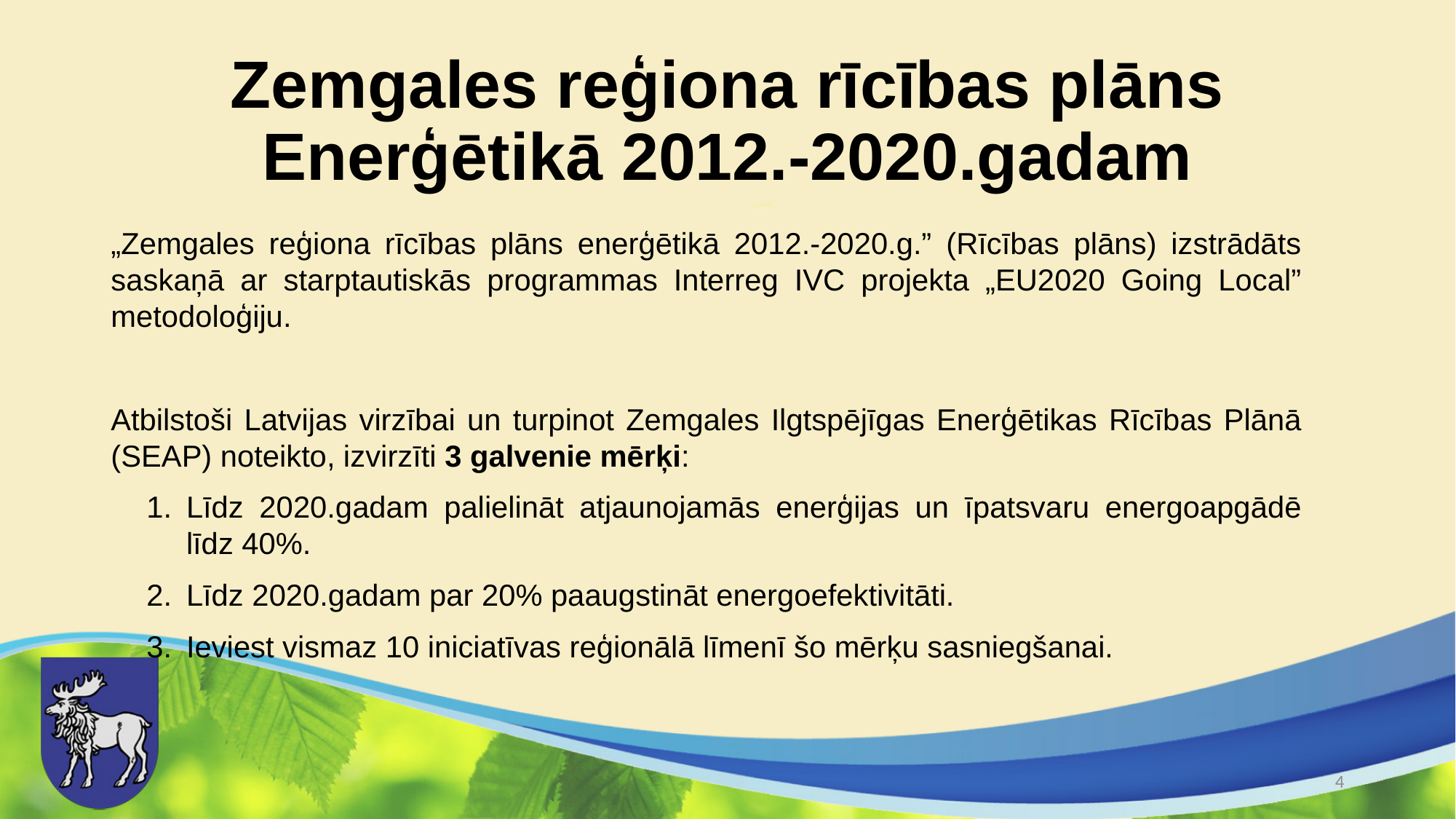

# Zemgales reģiona rīcības plāns Enerģētikā 2012.-2020.gadam
„Zemgales reģiona rīcības plāns enerģētikā 2012.-2020.g.” (Rīcības plāns) izstrādāts saskaņā ar starptautiskās programmas Interreg IVC projekta „EU2020 Going Local” metodoloģiju.

Atbilstoši Latvijas virzībai un turpinot Zemgales Ilgtspējīgas Enerģētikas Rīcības Plānā (SEAP) noteikto, izvirzīti 3 galvenie mērķi:
Līdz 2020.gadam palielināt atjaunojamās enerģijas un īpatsvaru energoapgādē līdz 40%.
Līdz 2020.gadam par 20% paaugstināt energoefektivitāti.
Ieviest vismaz 10 iniciatīvas reģionālā līmenī šo mērķu sasniegšanai.

4